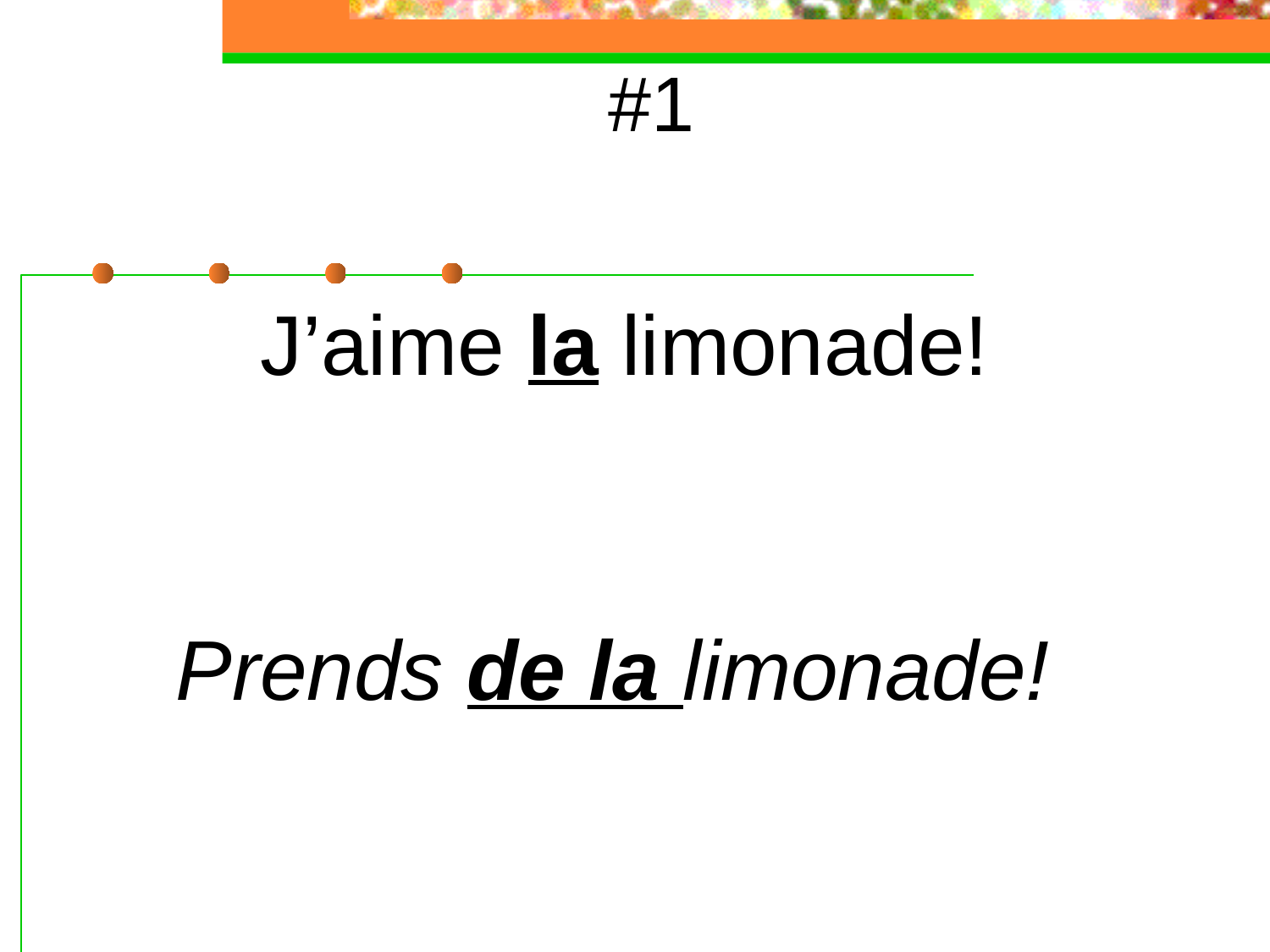

# #1
J’aime la limonade!

Prends de la limonade!